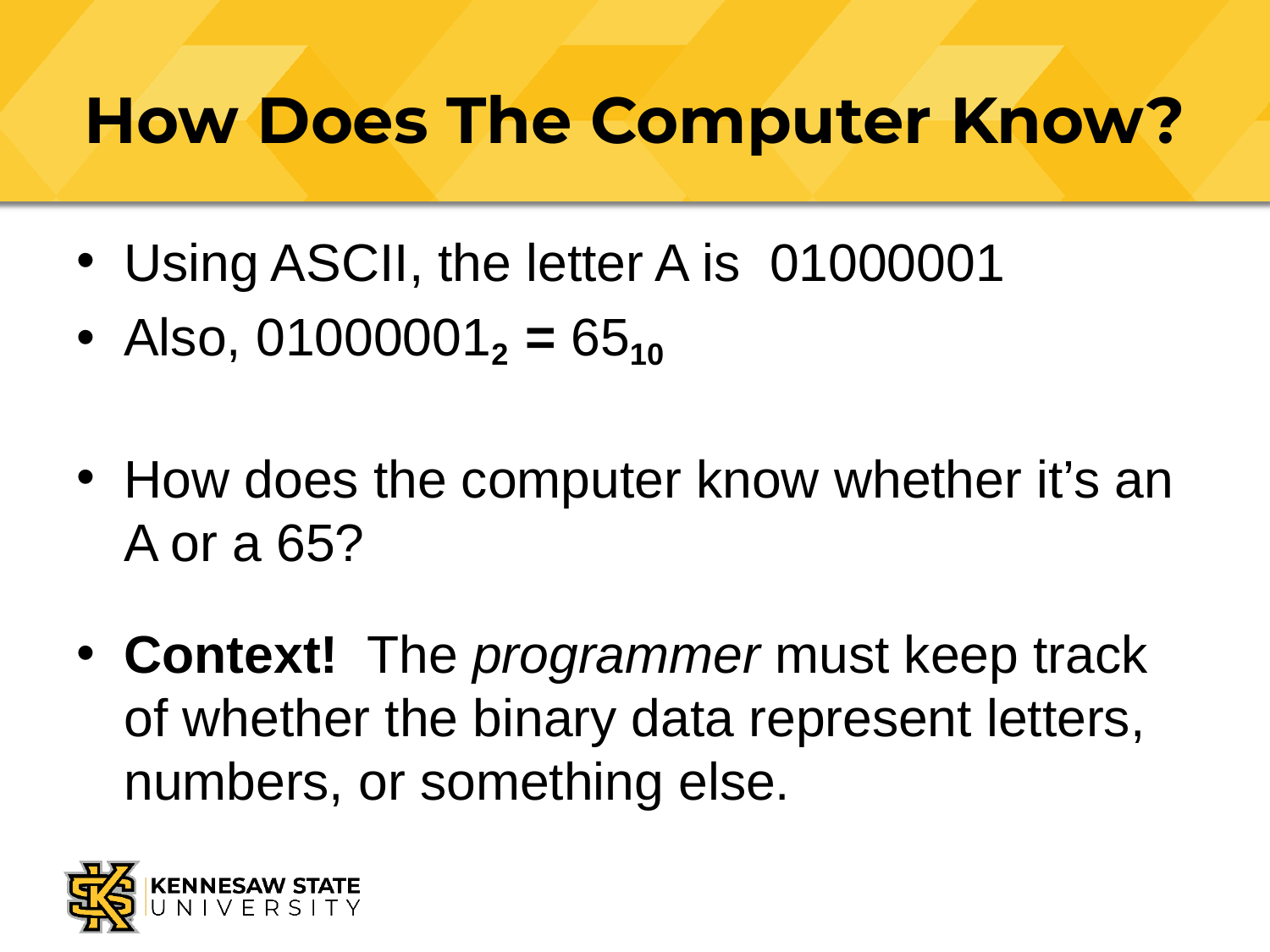

# How Does The Computer Know?
Using ASCII, the letter A is  01000001
Also, 010000012  = 6510
How does the computer know whether it’s an A or a 65?
Context!  The programmer must keep track of whether the binary data represent letters, numbers, or something else.